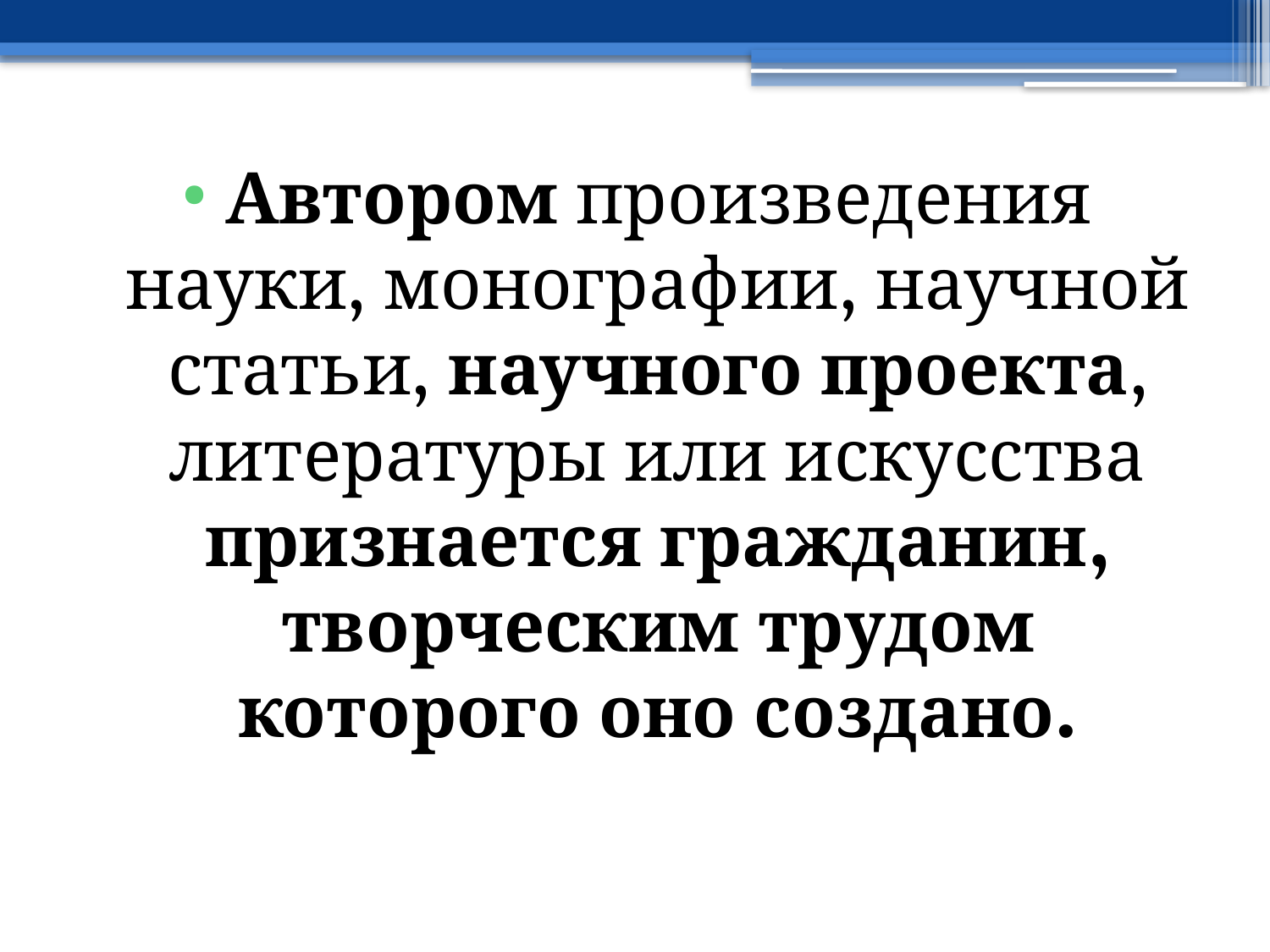

Автором произведения науки, монографии, научной статьи, научного проекта, литературы или искусства признается гражданин, творческим трудом которого оно создано.
#